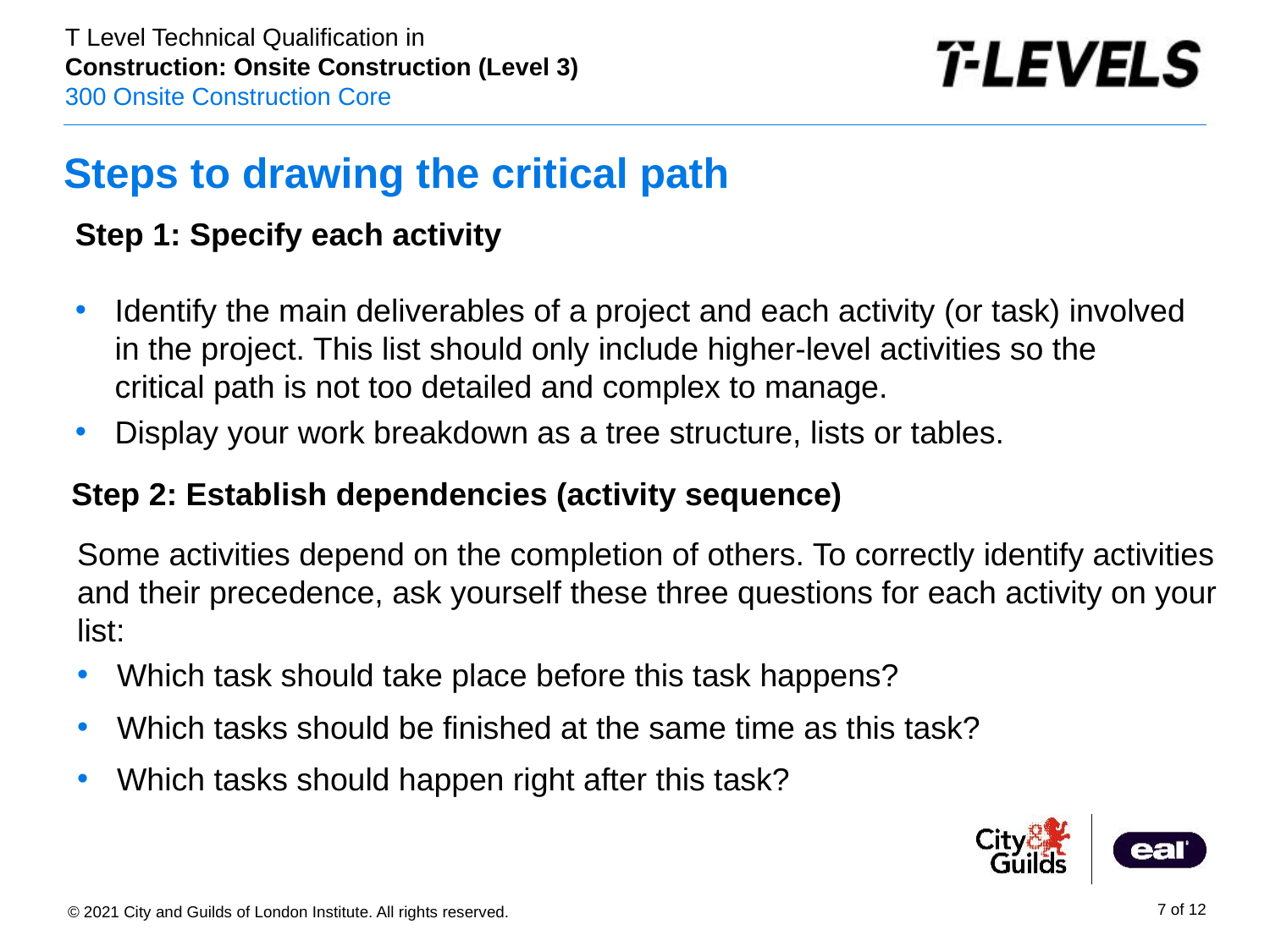

# Steps to drawing the critical path
Step 1: Specify each activity

Identify the main deliverables of a project and each activity (or task) involved in the project. This list should only include higher-level activities so the critical path is not too detailed and complex to manage.
Display your work breakdown as a tree structure, lists or tables.
Step 2: Establish dependencies (activity sequence)
Some activities depend on the completion of others. To correctly identify activities and their precedence, ask yourself these three questions for each activity on your list:
Which task should take place before this task happens?
Which tasks should be finished at the same time as this task?
Which tasks should happen right after this task?